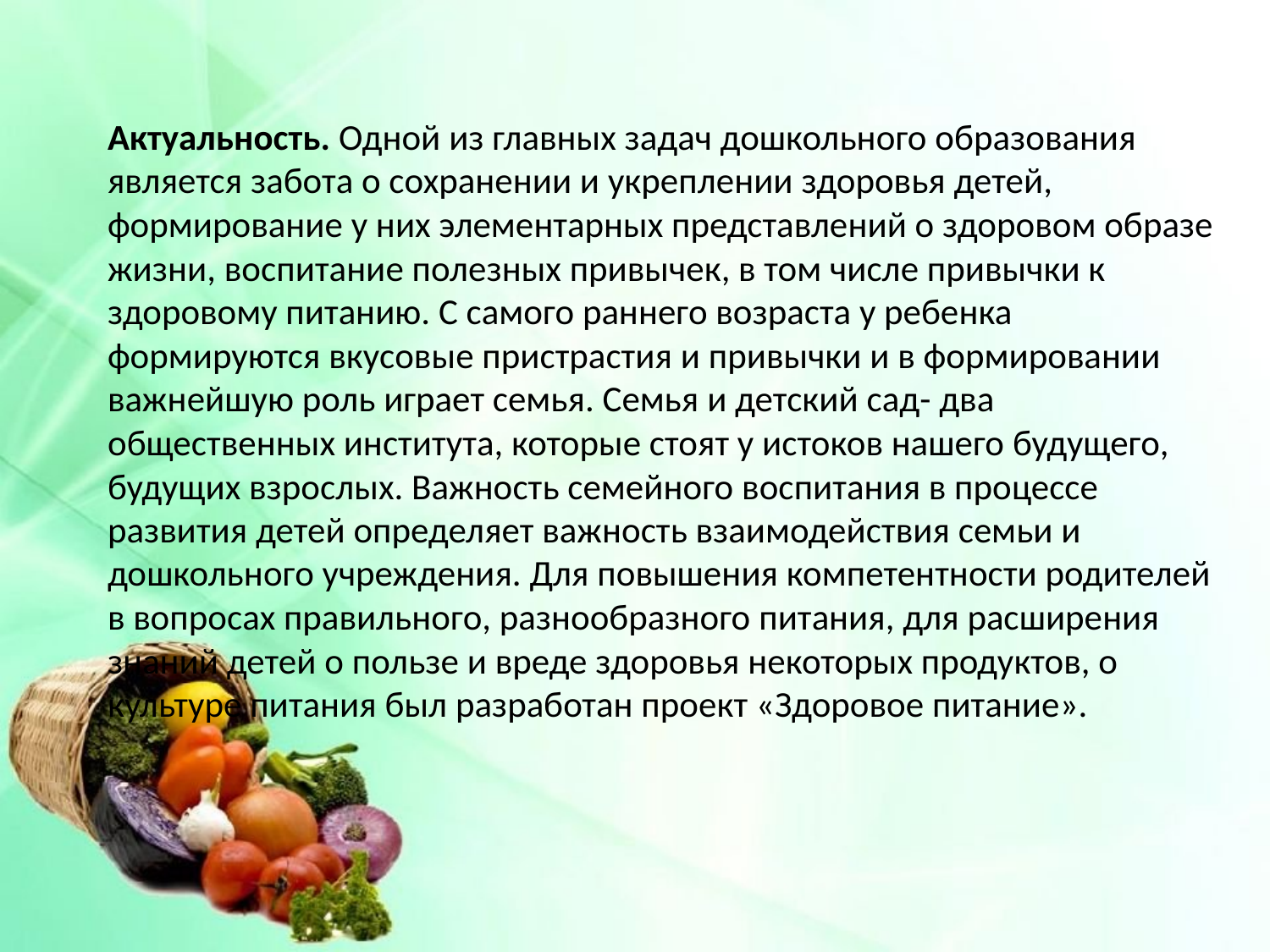

# Актуальность. Одной из главных задач дошкольного образования является забота о сохранении и укреплении здоровья детей, формирование у них элементарных представлений о здоровом образе жизни, воспитание полезных привычек, в том числе привычки к здоровому питанию. С самого раннего возраста у ребенка формируются вкусовые пристрастия и привычки и в формировании важнейшую роль играет семья. Семья и детский сад- два общественных института, которые стоят у истоков нашего будущего, будущих взрослых. Важность семейного воспитания в процессе развития детей определяет важность взаимодействия семьи и дошкольного учреждения. Для повышения компетентности родителей в вопросах правильного, разнообразного питания, для расширения знаний детей о пользе и вреде здоровья некоторых продуктов, о культуре питания был разработан проект «Здоровое питание».